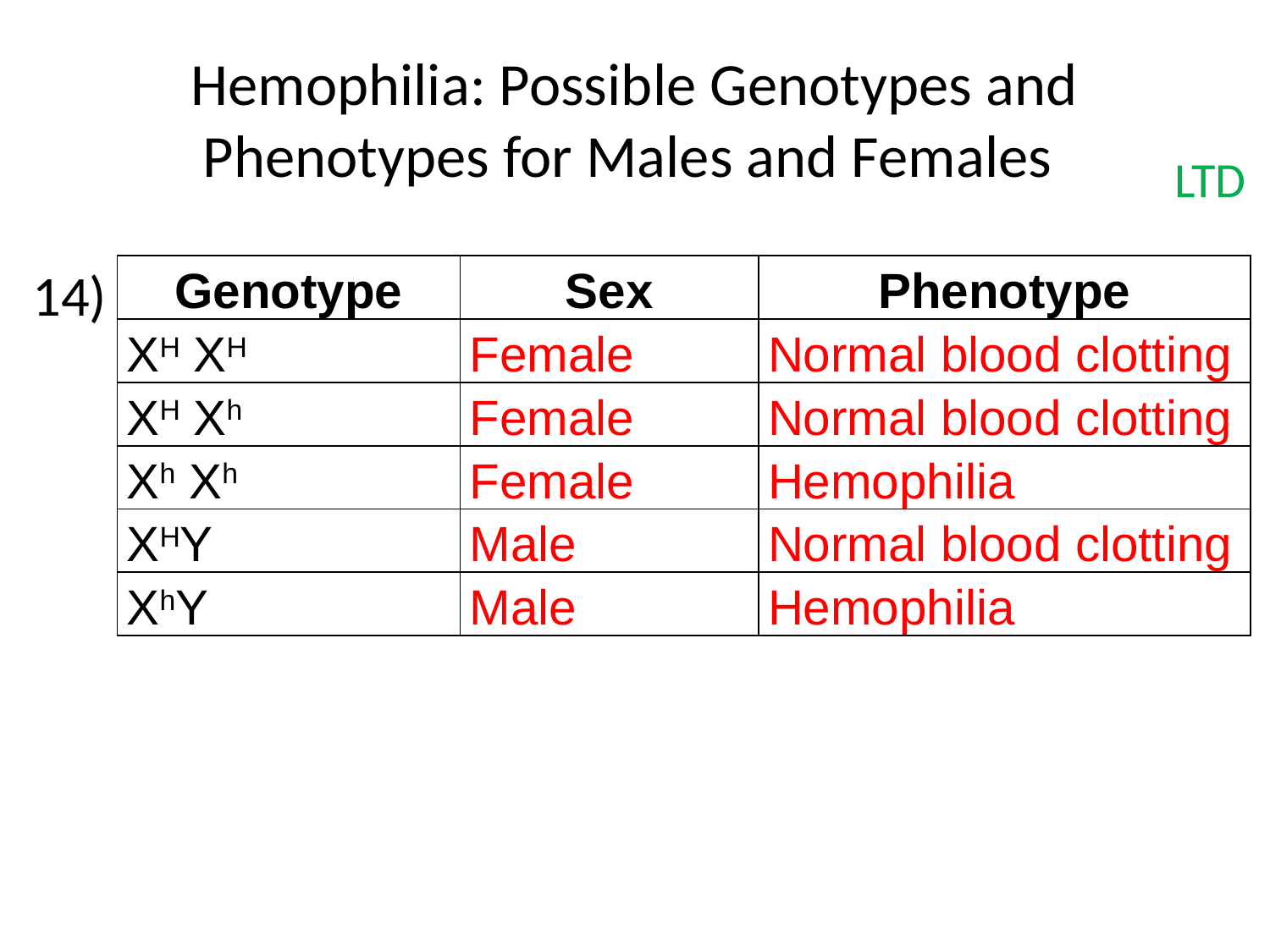

# Hemophilia: Possible Genotypes and Phenotypes for Males and Females
LTD

14)
| Genotype | Sex | Phenotype |
| --- | --- | --- |
| XH XH | Female | Normal blood clotting |
| XH Xh | Female | Normal blood clotting |
| Xh Xh | Female | Hemophilia |
| XHY | Male | Normal blood clotting |
| XhY | Male | Hemophilia |